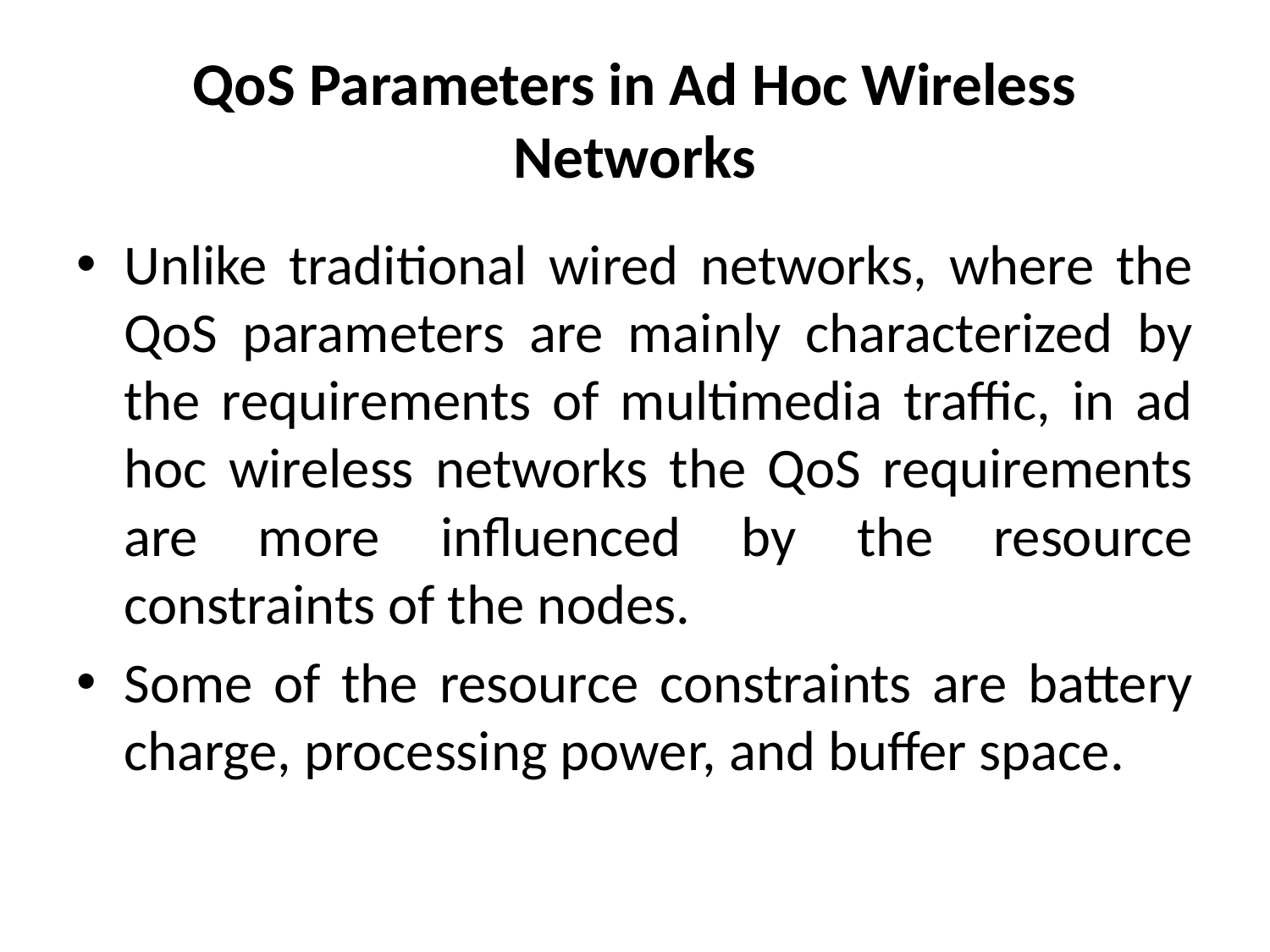

# QoS Parameters in Ad Hoc Wireless Networks
Unlike traditional wired networks, where the QoS parameters are mainly characterized by the requirements of multimedia traffic, in ad hoc wireless networks the QoS requirements are more influenced by the resource constraints of the nodes.
Some of the resource constraints are battery charge, processing power, and buffer space.